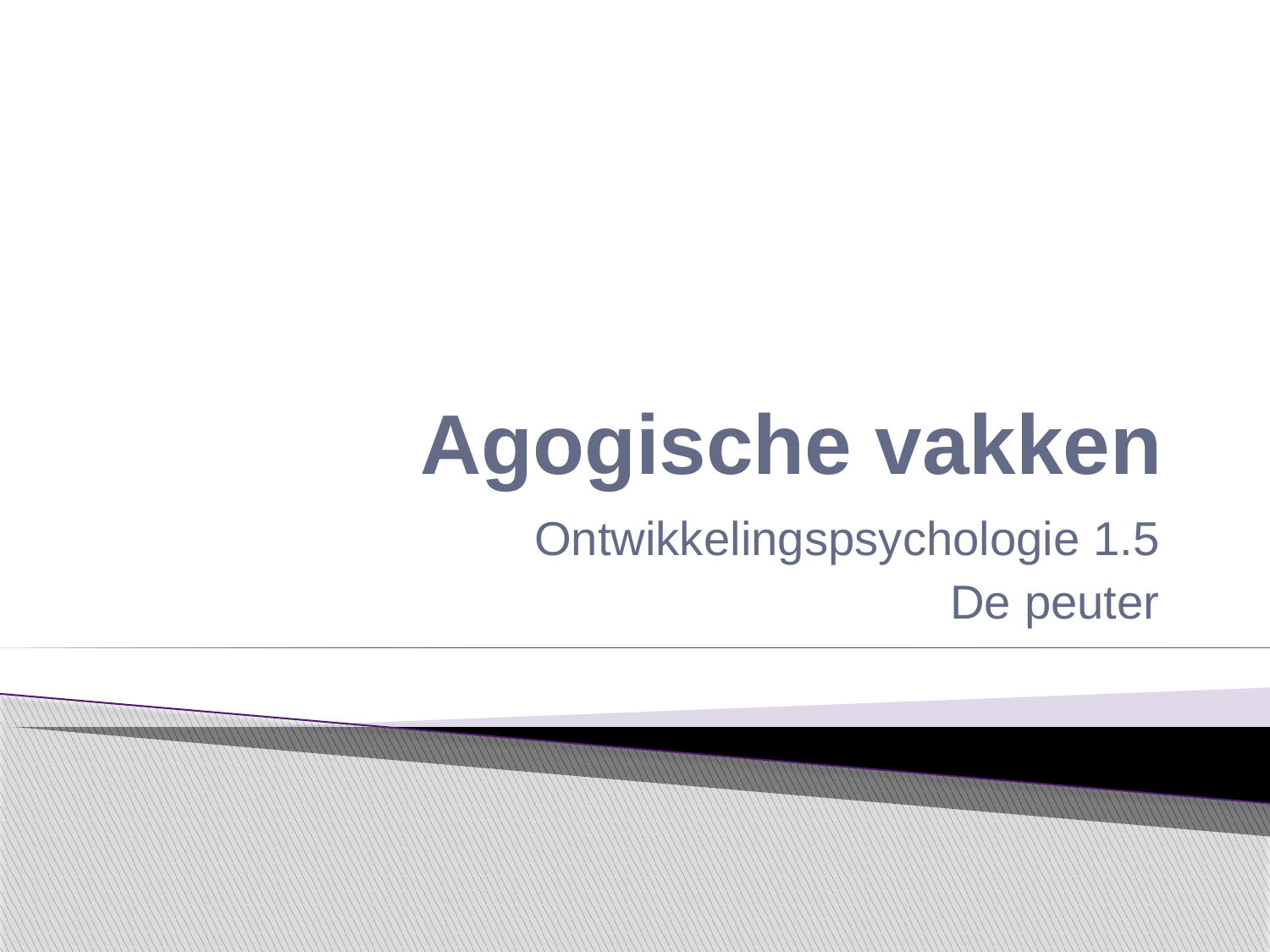

# Agogische vakken
Ontwikkelingspsychologie 1.5
De peuter